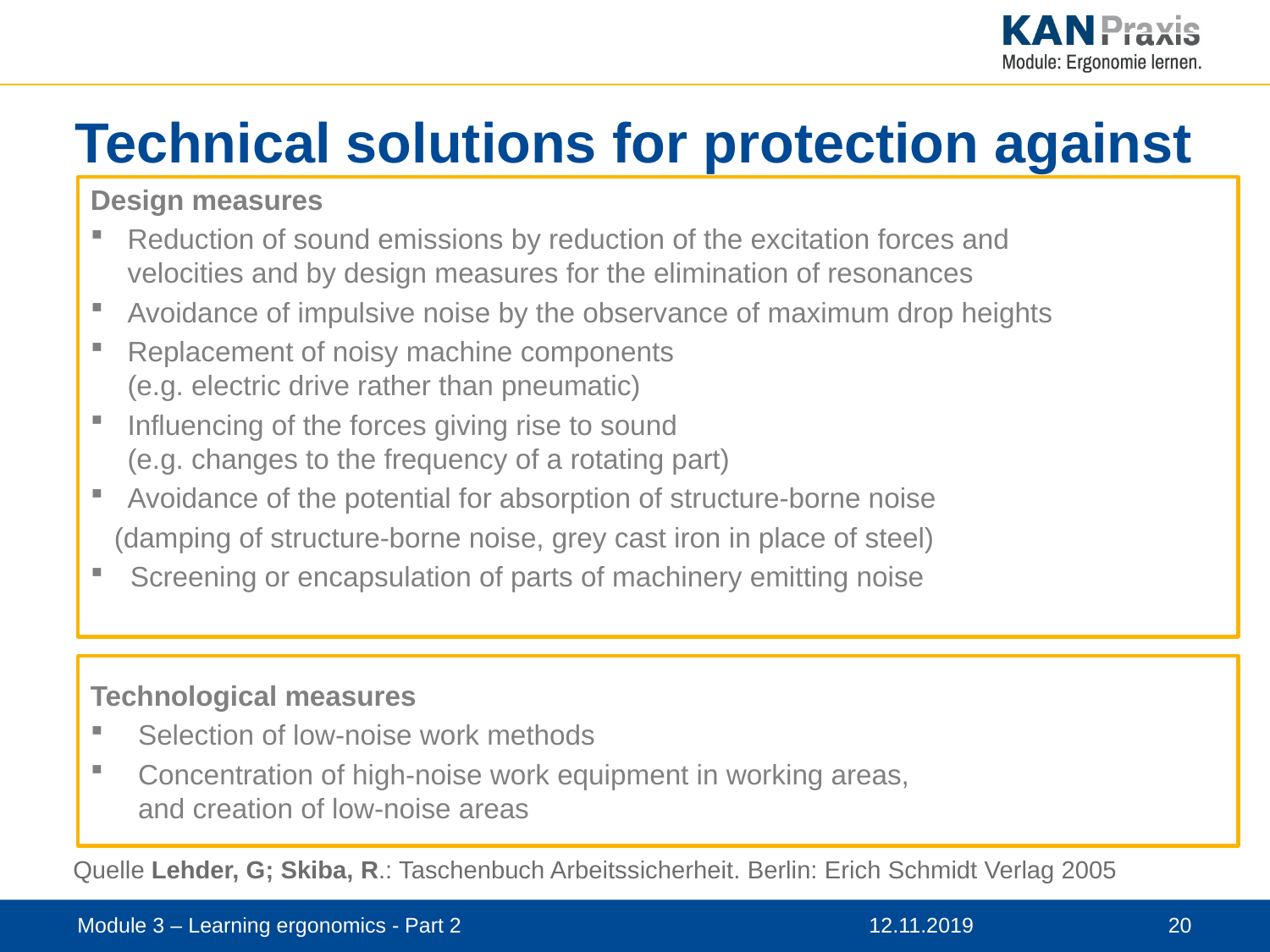

# Technical solutions for protection against noise
Design measures
Reduction of sound emissions by reduction of the excitation forces and
velocities and by design measures for the elimination of resonances
Avoidance of impulsive noise by the observance of maximum drop heights
Replacement of noisy machine components
(e.g. electric drive rather than pneumatic)
Influencing of the forces giving rise to sound
(e.g. changes to the frequency of a rotating part)
Avoidance of the potential for absorption of structure-borne noise
   (damping of structure-borne noise, grey cast iron in place of steel)
Screening or encapsulation of parts of machinery emitting noise

Technological measures
Selection of low-noise work methods
Concentration of high-noise work equipment in working areas,
and creation of low-noise areas
Quelle Lehder, G; Skiba, R.: Taschenbuch Arbeitssicherheit. Berlin: Erich Schmidt Verlag 2005
Module 3 – Learning ergonomics - Part 2
12.11.2019
20